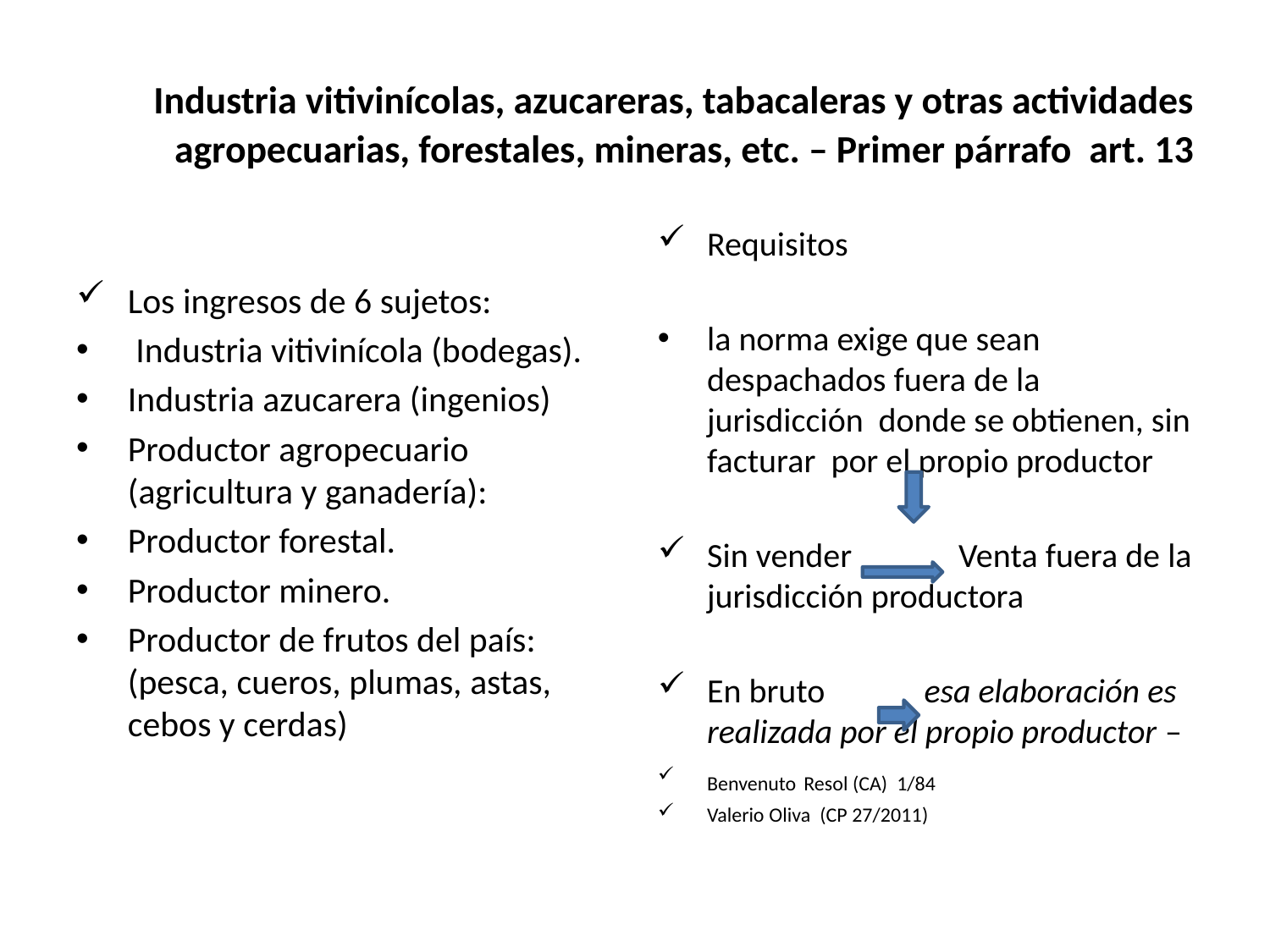

# Industria vitivinícolas, azucareras, tabacaleras y otras actividades agropecuarias, forestales, mineras, etc. – Primer párrafo  art. 13
Requisitos

la norma exige que sean despachados fuera de la jurisdicción  donde se obtienen, sin facturar  por el propio productor

Sin vender              Venta fuera de la jurisdicción productora

En bruto             esa elaboración es realizada por el propio productor –
Benvenuto Resol (CA)  1/84
Valerio Oliva  (CP 27/2011)

Los ingresos de 6 sujetos:
 Industria vitivinícola (bodegas).
Industria azucarera (ingenios)
Productor agropecuario (agricultura y ganadería):
Productor forestal.
Productor minero.
Productor de frutos del país: (pesca, cueros, plumas, astas, cebos y cerdas)